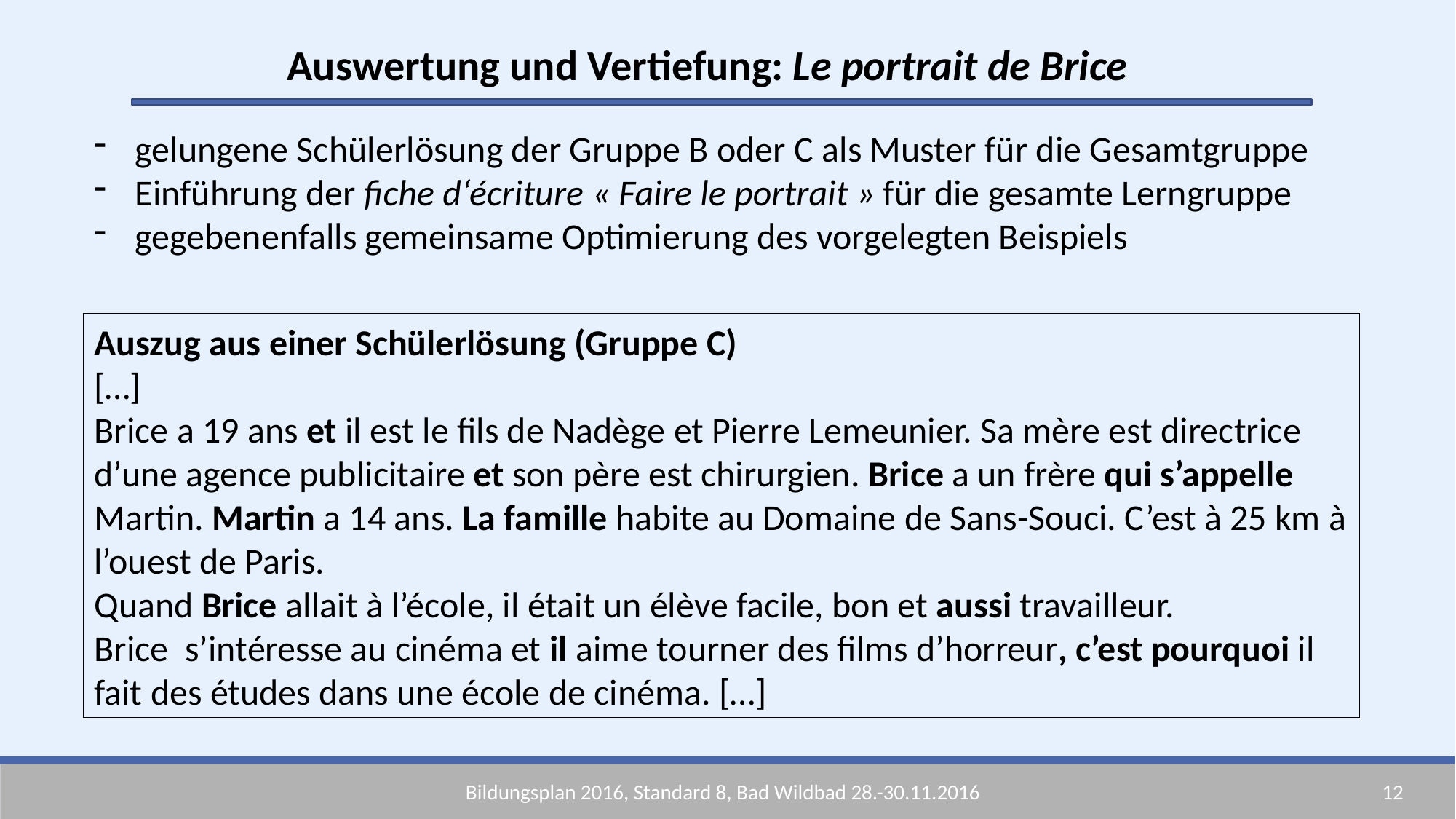

Auswertung und Vertiefung: Le portrait de Brice

gelungene Schülerlösung der Gruppe B oder C als Muster für die Gesamtgruppe
Einführung der fiche d‘écriture « Faire le portrait » für die gesamte Lerngruppe
gegebenenfalls gemeinsame Optimierung des vorgelegten Beispiels

Auszug aus einer Schülerlösung (Gruppe C)
[…]
Brice a 19 ans et il est le fils de Nadège et Pierre Lemeunier. Sa mère est directrice d’une agence publicitaire et son père est chirurgien. Brice a un frère qui s’appelle Martin. Martin a 14 ans. La famille habite au Domaine de Sans-Souci. C’est à 25 km à l’ouest de Paris.
Quand Brice allait à l’école, il était un élève facile, bon et aussi travailleur.
Brice  s’intéresse au cinéma et il aime tourner des films d’horreur, c’est pourquoi il fait des études dans une école de cinéma. […]